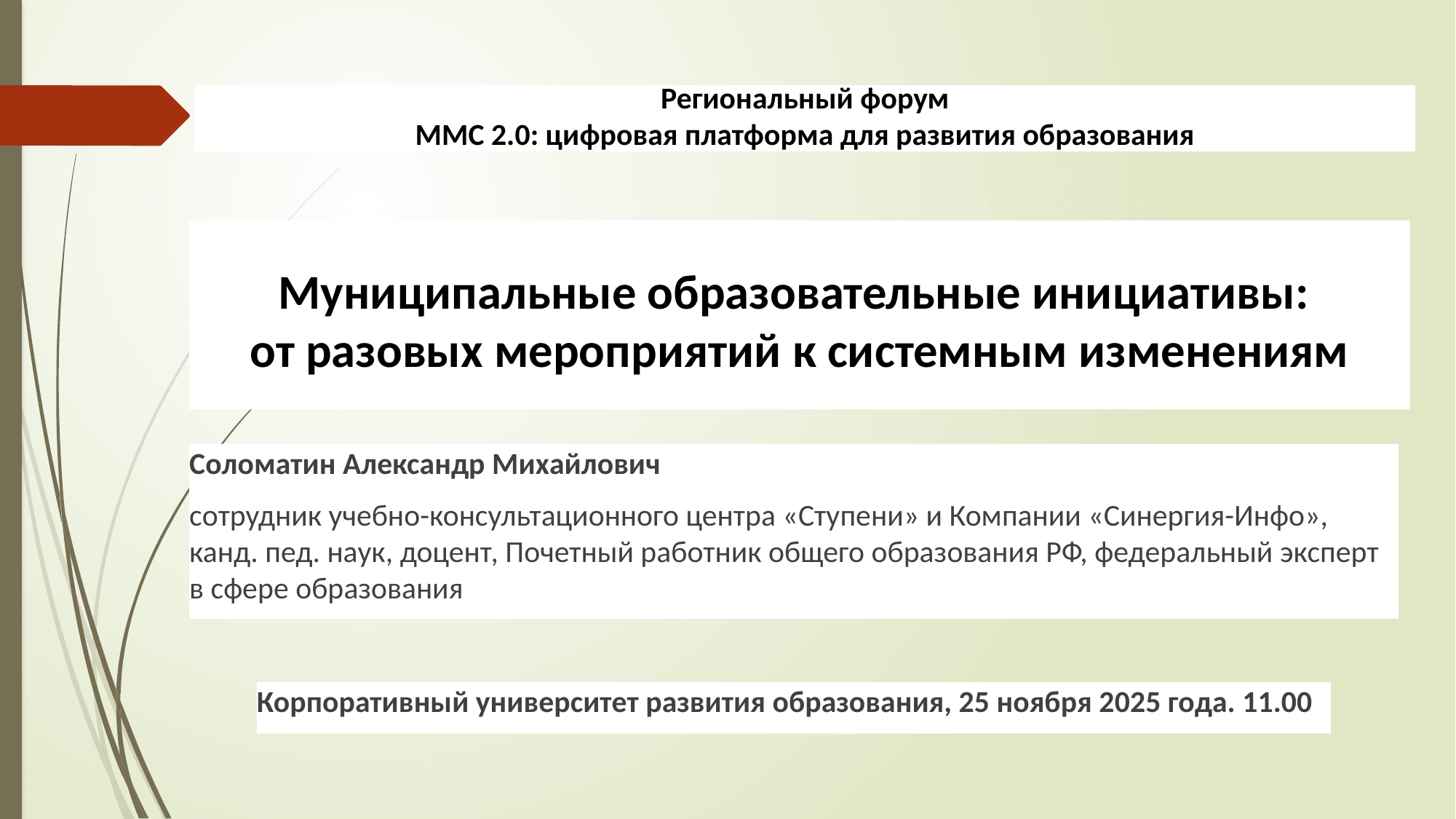

Региональный форум
ММС 2.0: цифровая платформа для развития образования
Муниципальные образовательные инициативы:
от разовых мероприятий к системным изменениям
Соломатин Александр Михайлович
сотрудник учебно-консультационного центра «Ступени» и Компании «Синергия-Инфо», канд. пед. наук, доцент, Почетный работник общего образования РФ, федеральный эксперт в сфере образования
Корпоративный университет развития образования, 25 ноября 2025 года. 11.00